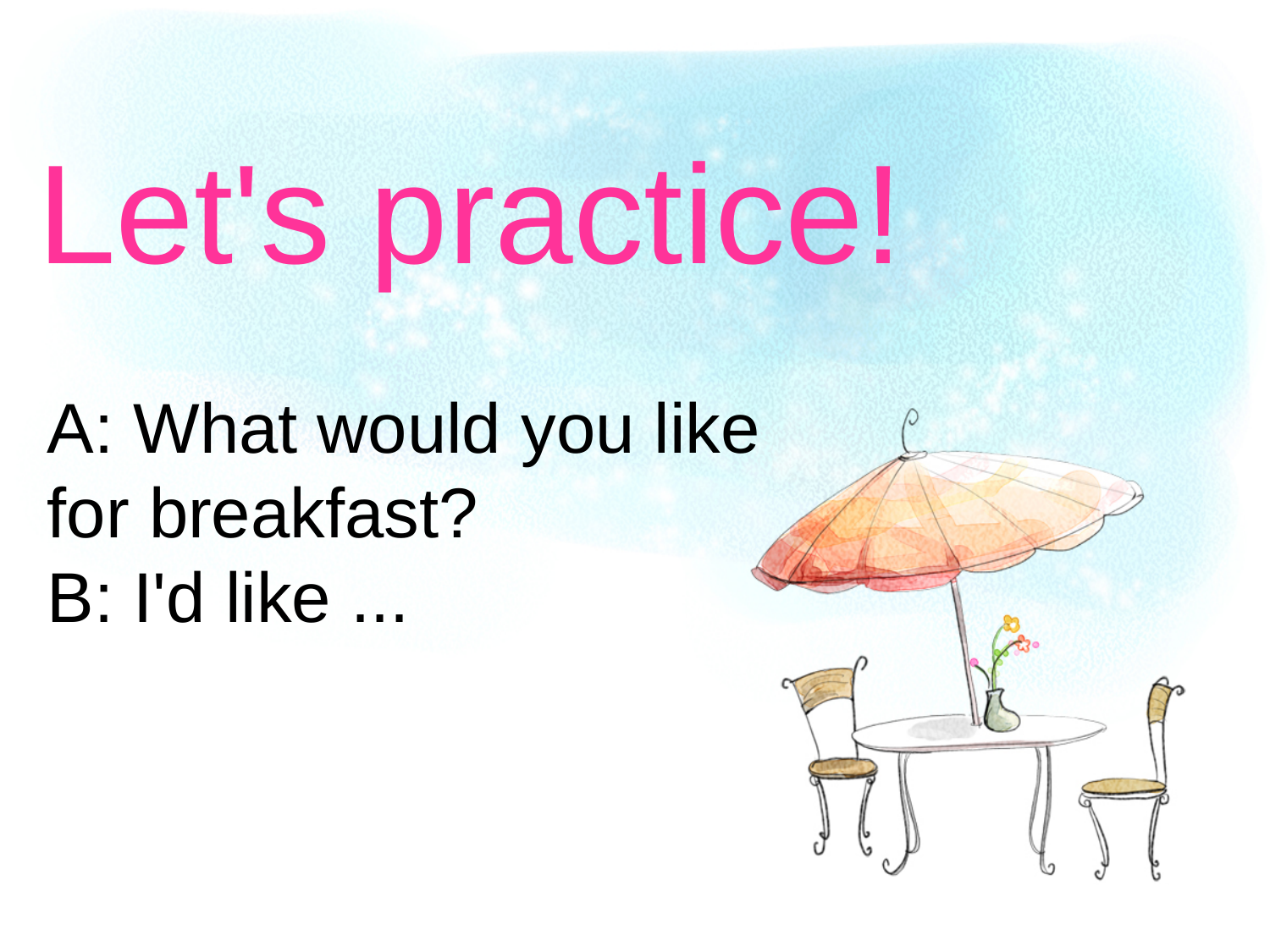

Let's practice!
A: What would you like for breakfast?
B: I'd like ...